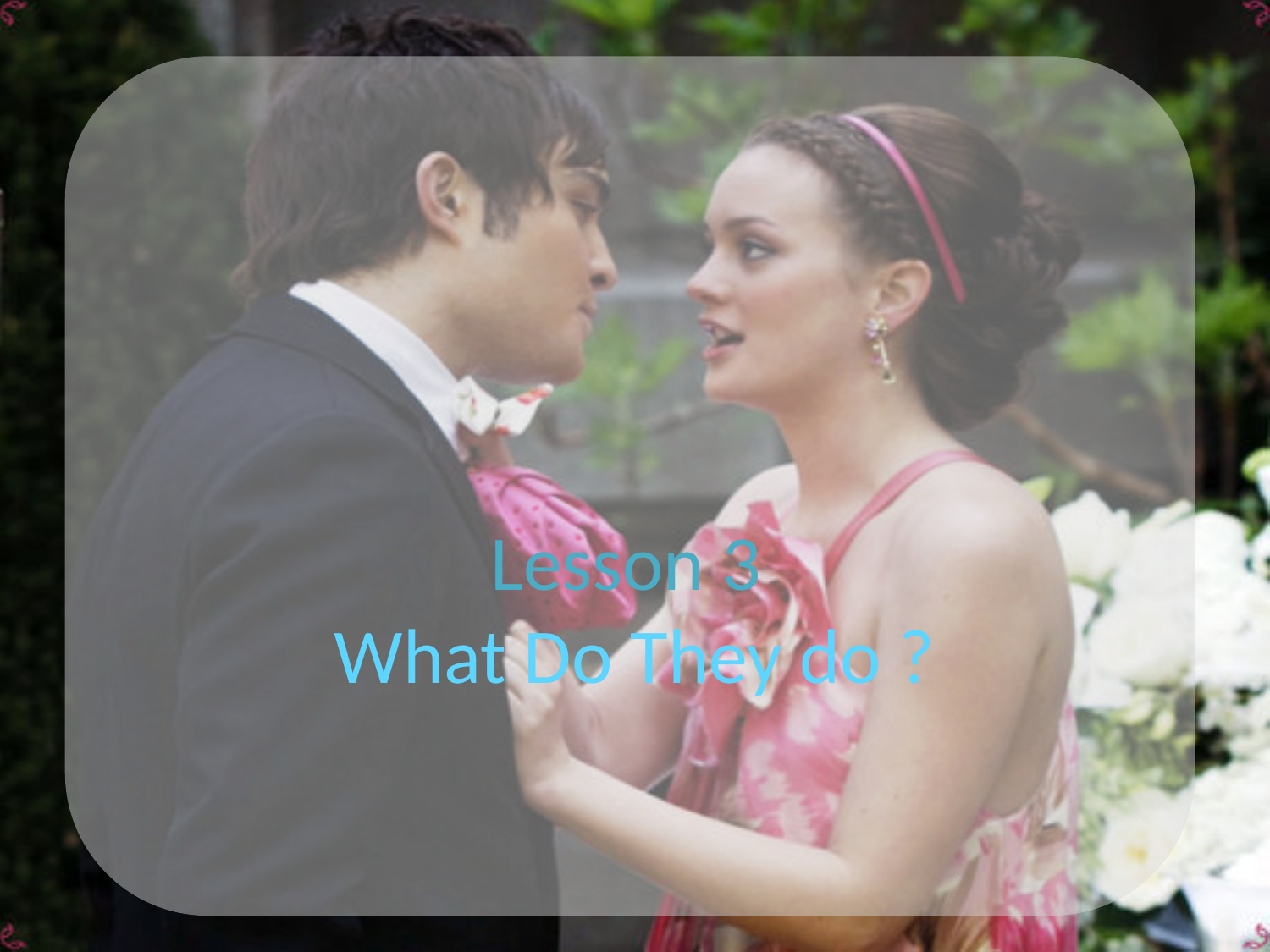

# Lesson 3 What Do They do ?